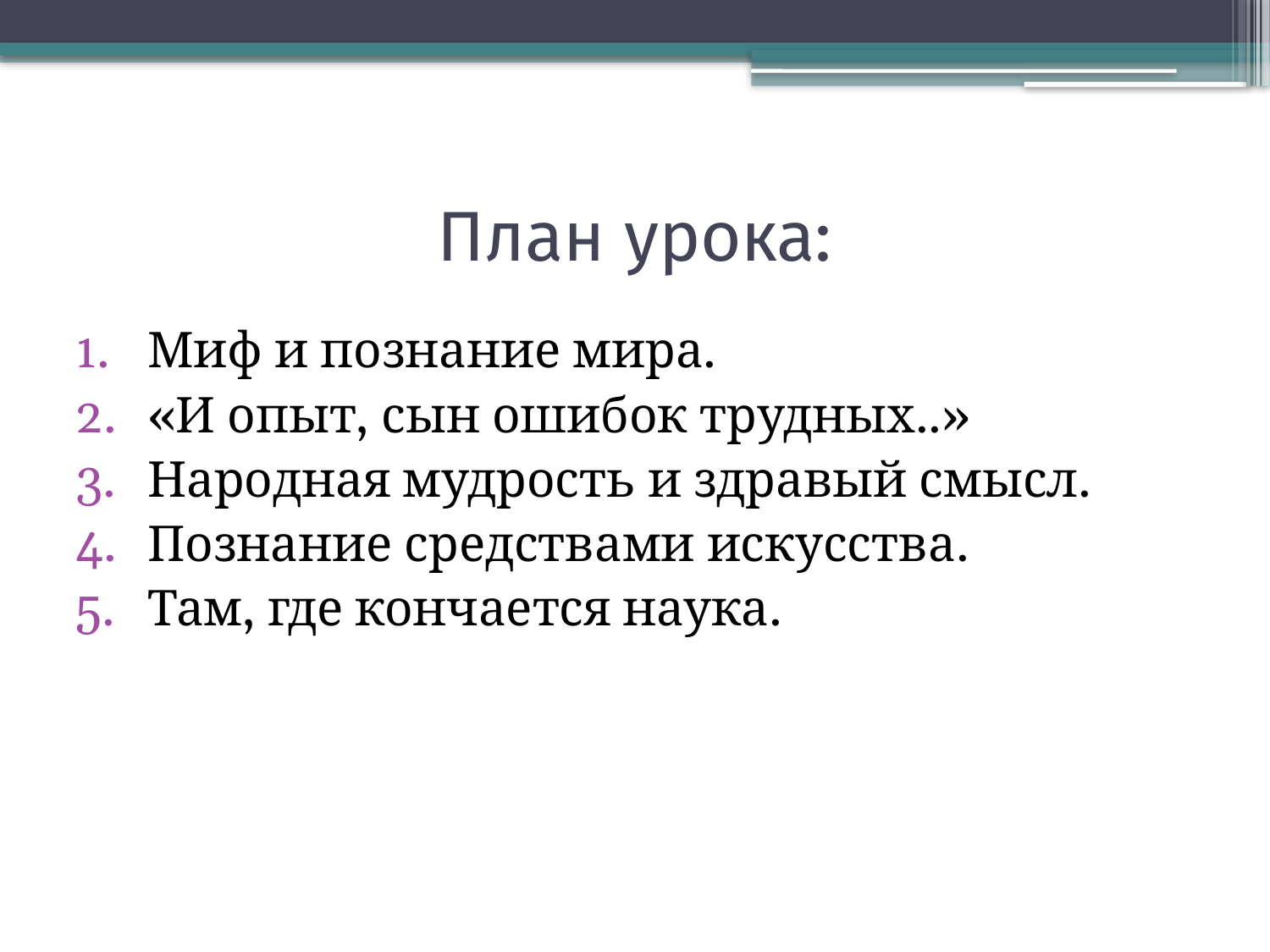

# План урока:
Миф и познание мира.
«И опыт, сын ошибок трудных..»
Народная мудрость и здравый смысл.
Познание средствами искусства.
Там, где кончается наука.